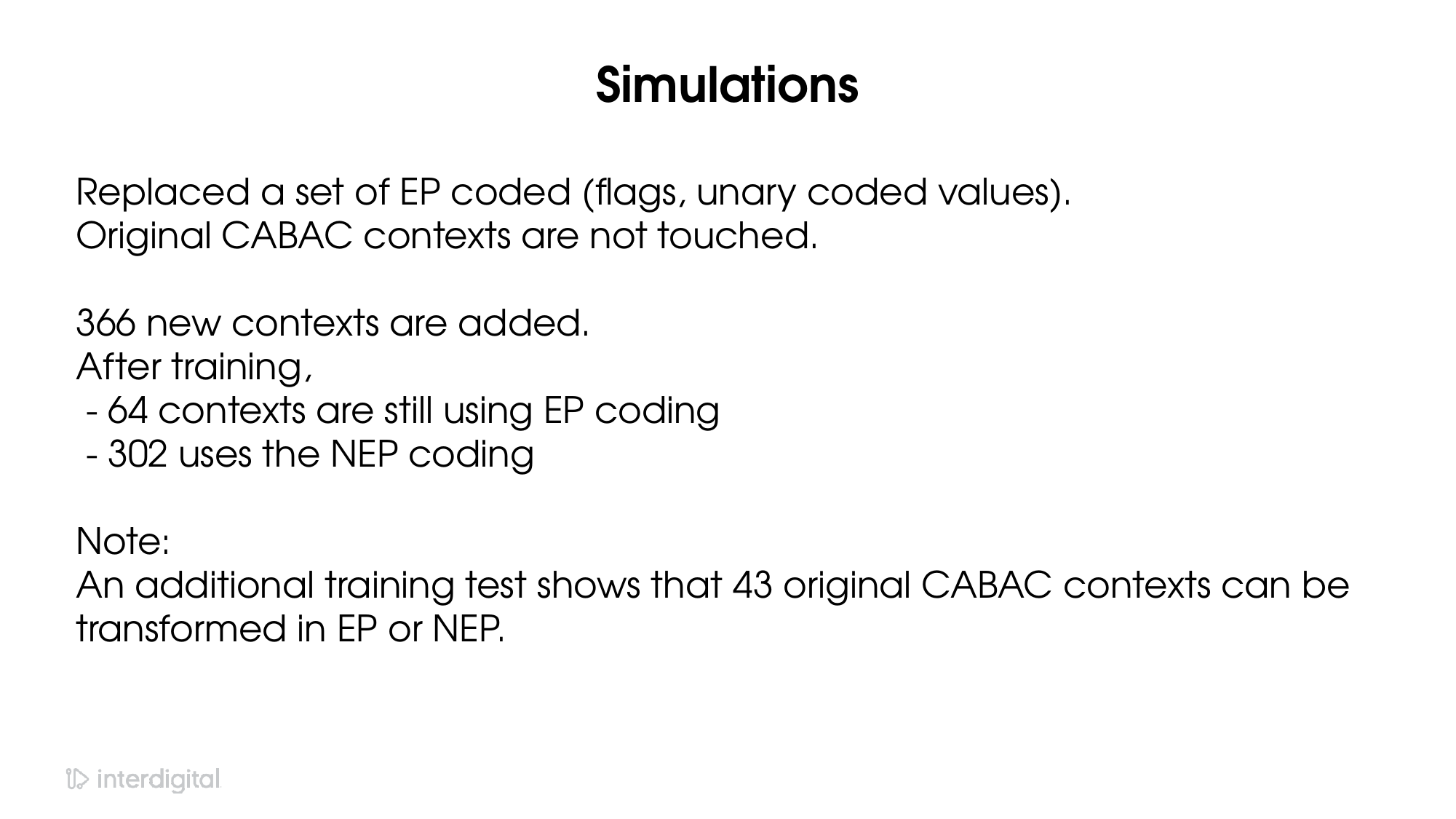

# Simulations
Replaced a set of EP coded (flags, unary coded values).
Original CABAC contexts are not touched.

366 new contexts are added.
After training,
 - 64 contexts are still using EP coding
 - 302 uses the NEP coding

Note:
An additional training test shows that 43 original CABAC contexts can be transformed in EP or NEP.